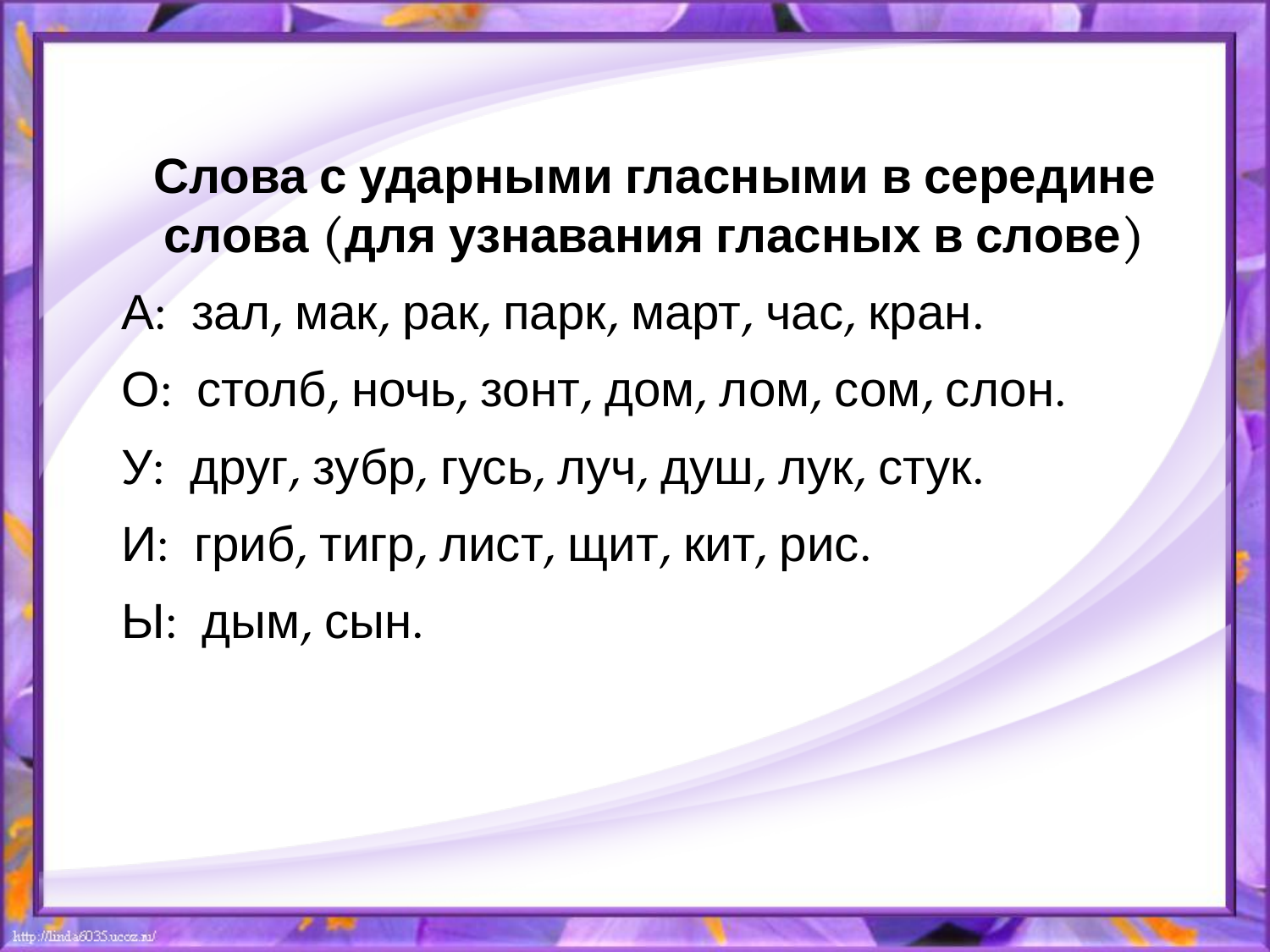

Слова с ударными гласными в середине слова (для узнавания гласных в слове)
А:  зал, мак, рак, парк, март, час, кран.
О:  столб, ночь, зонт, дом, лом, сом, слон.
У:  друг, зубр, гусь, луч, душ, лук, стук.
И:  гриб, тигр, лист, щит, кит, рис.
Ы:  дым, сын.